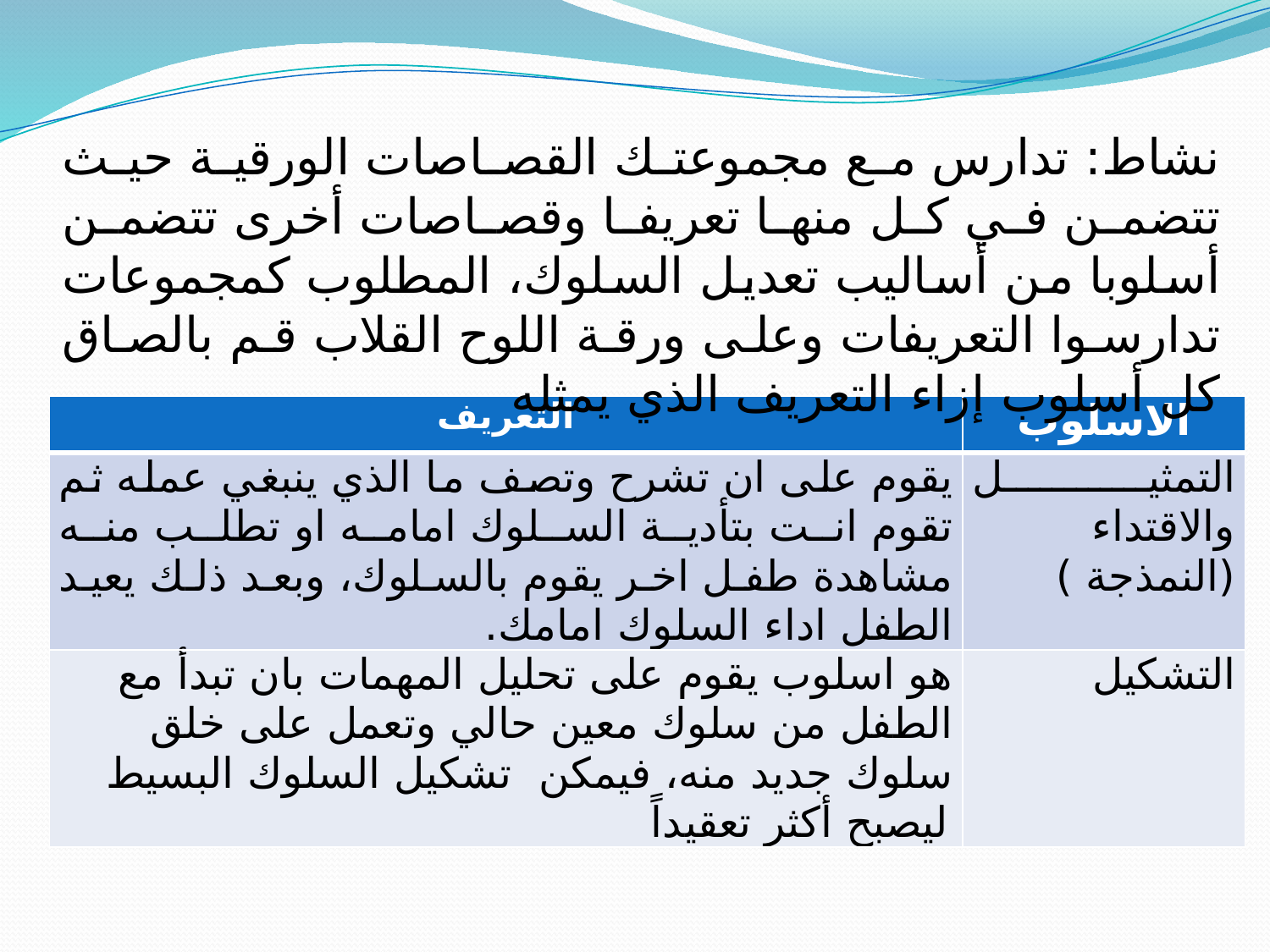

نشاط: تدارس مع مجموعتك القصاصات الورقية حيث تتضمن في كل منها تعريفا وقصاصات أخرى تتضمن أسلوبا من أساليب تعديل السلوك، المطلوب كمجموعات تدارسوا التعريفات وعلى ورقة اللوح القلاب قم بالصاق كل أسلوب إزاء التعريف الذي يمثله
| التعريف | الاسلوب |
| --- | --- |
| يقوم على ان تشرح وتصف ما الذي ينبغي عمله ثم تقوم انت بتأدية السلوك امامه او تطلب منه مشاهدة طفل اخر يقوم بالسلوك، وبعد ذلك يعيد الطفل اداء السلوك امامك. | التمثيل والاقتداء (النمذجة ) |
| هو اسلوب يقوم على تحليل المهمات بان تبدأ مع الطفل من سلوك معين حالي وتعمل على خلق سلوك جديد منه، فيمكن تشكيل السلوك البسيط ليصبح أكثر تعقيداً | التشكيل |